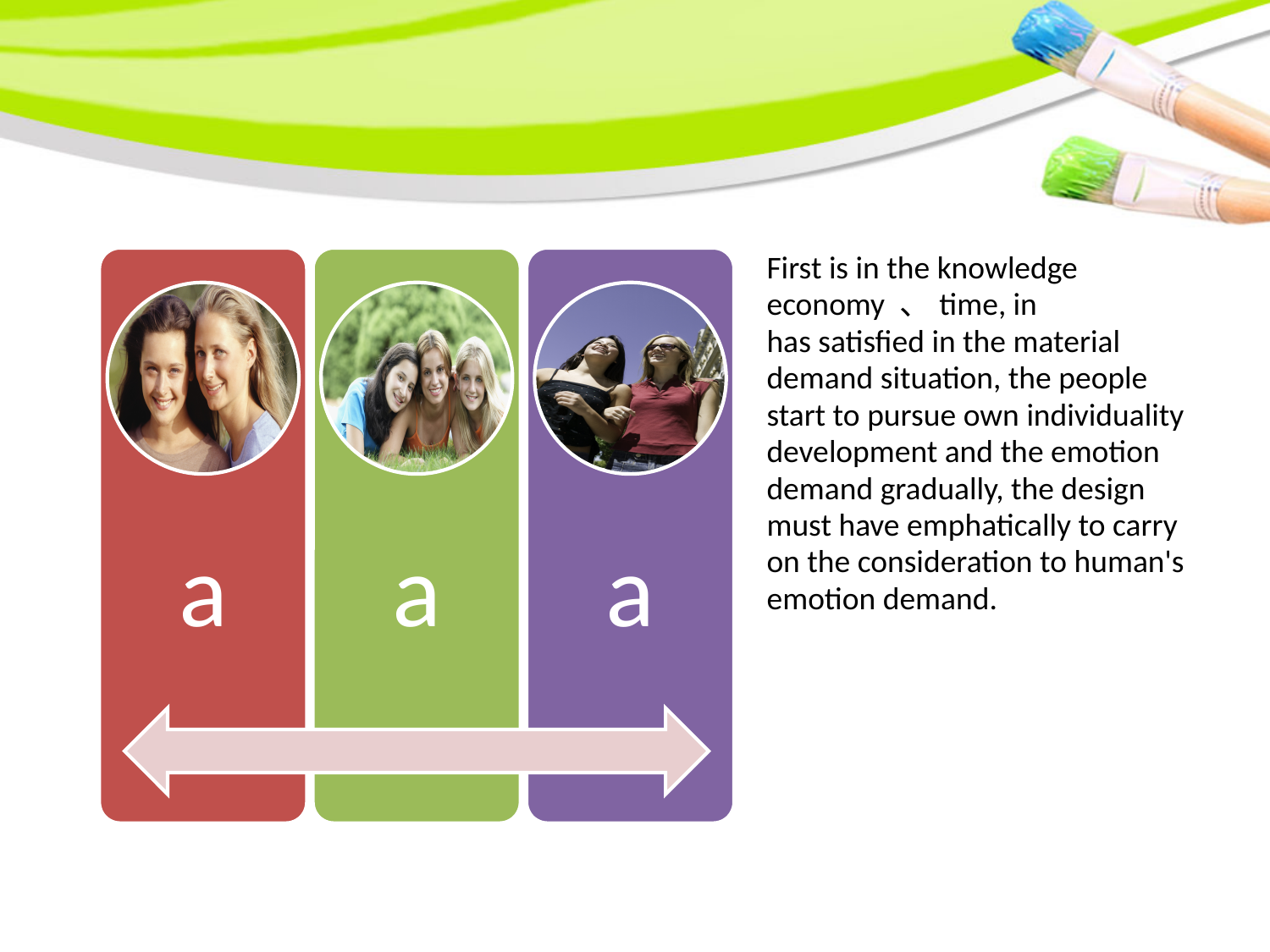

a
a
a

First is in the knowledge
economy 、time, in
has satisfied in the material
demand situation, the people
start to pursue own individuality
development and the emotion
demand gradually, the design
must have emphatically to carry
on the consideration to human's
emotion demand.